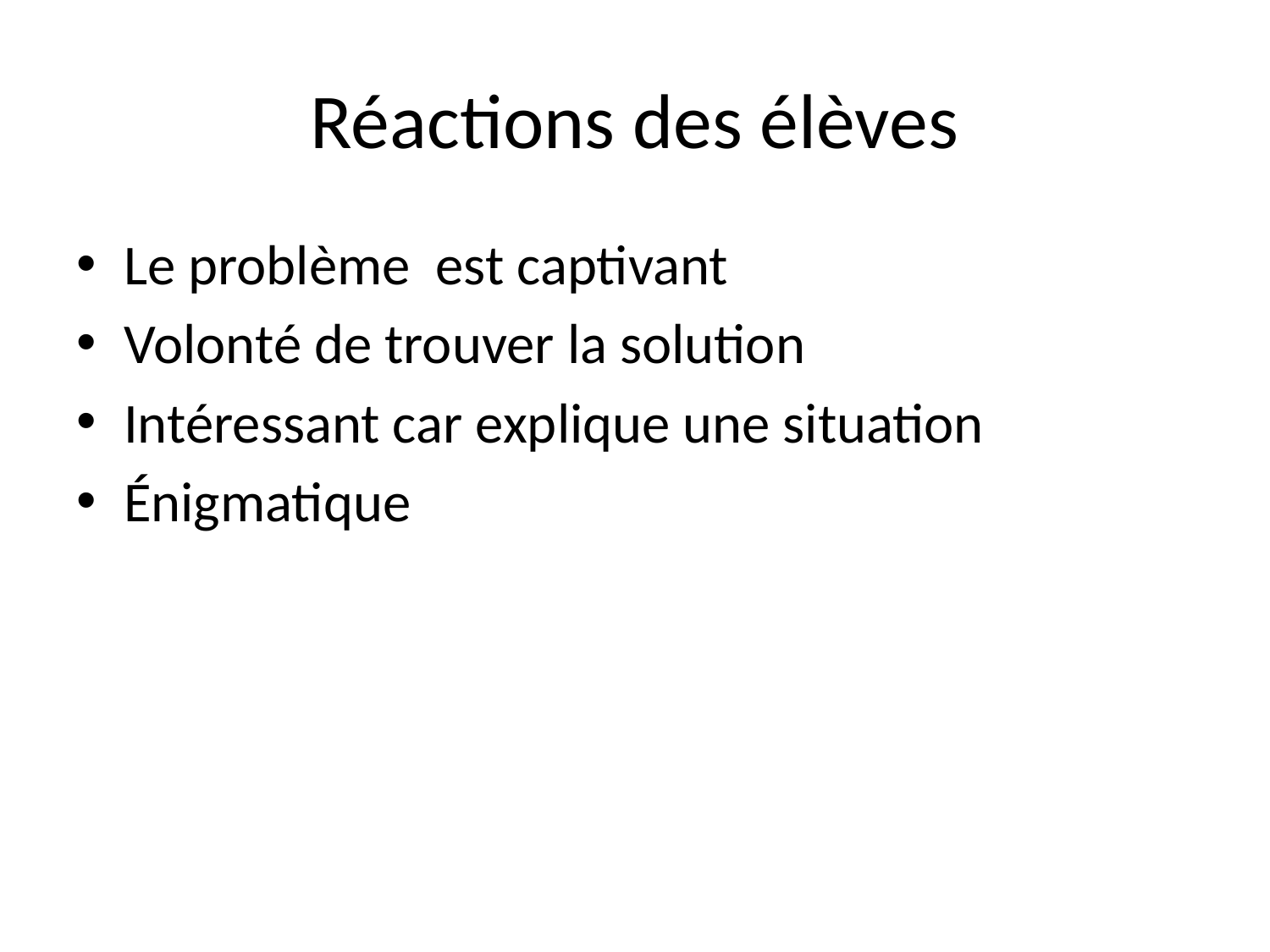

# Réactions des élèves
Le problème  est captivant
Volonté de trouver la solution
Intéressant car explique une situation
Énigmatique